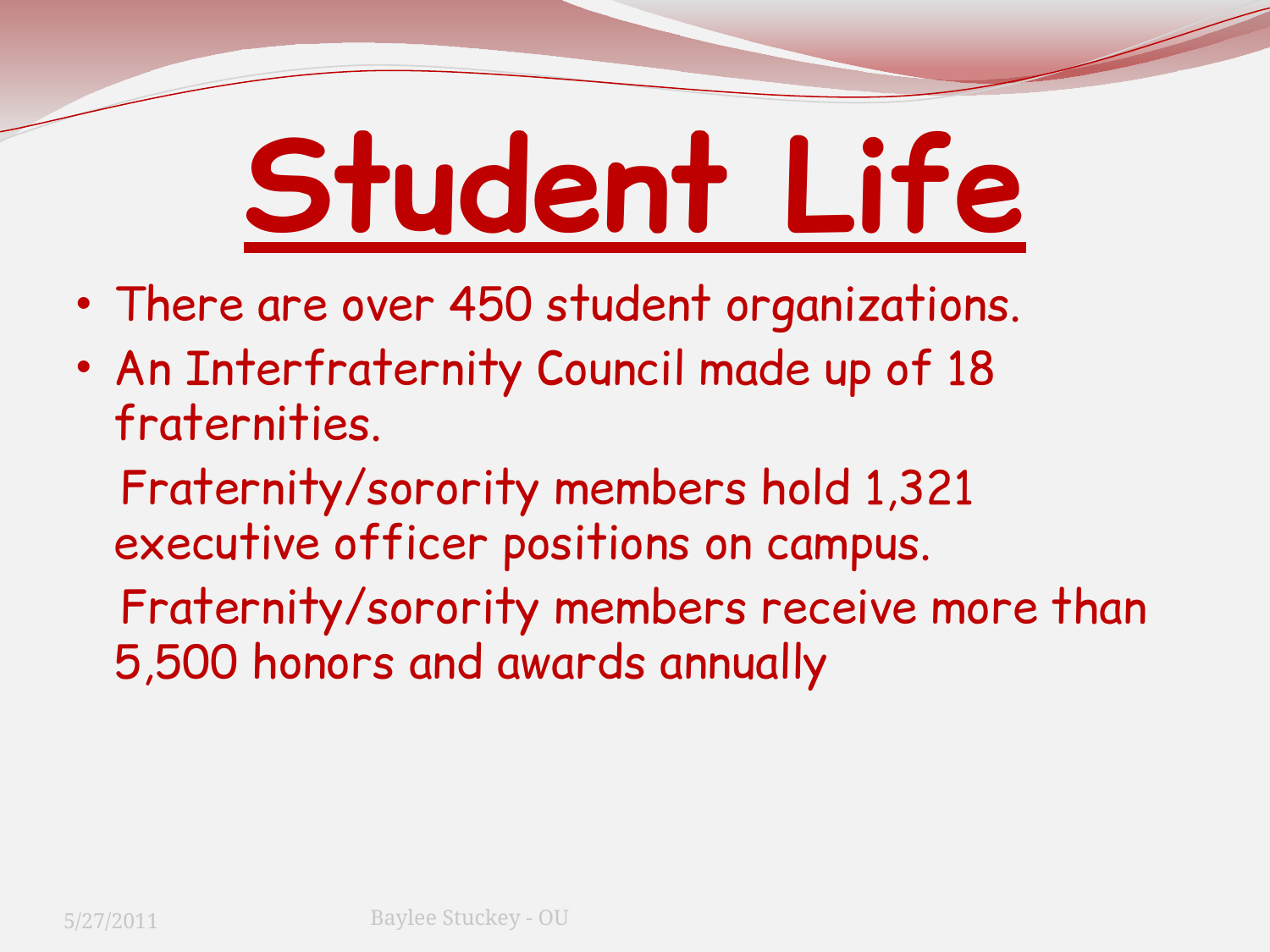

# Student Life
There are over 450 student organizations.
An Interfraternity Council made up of 18 fraternities.
Fraternity/sorority members hold 1,321 executive officer positions on campus.
Fraternity/sorority members receive more than 5,500 honors and awards annually

5/27/2011
Baylee Stuckey - OU